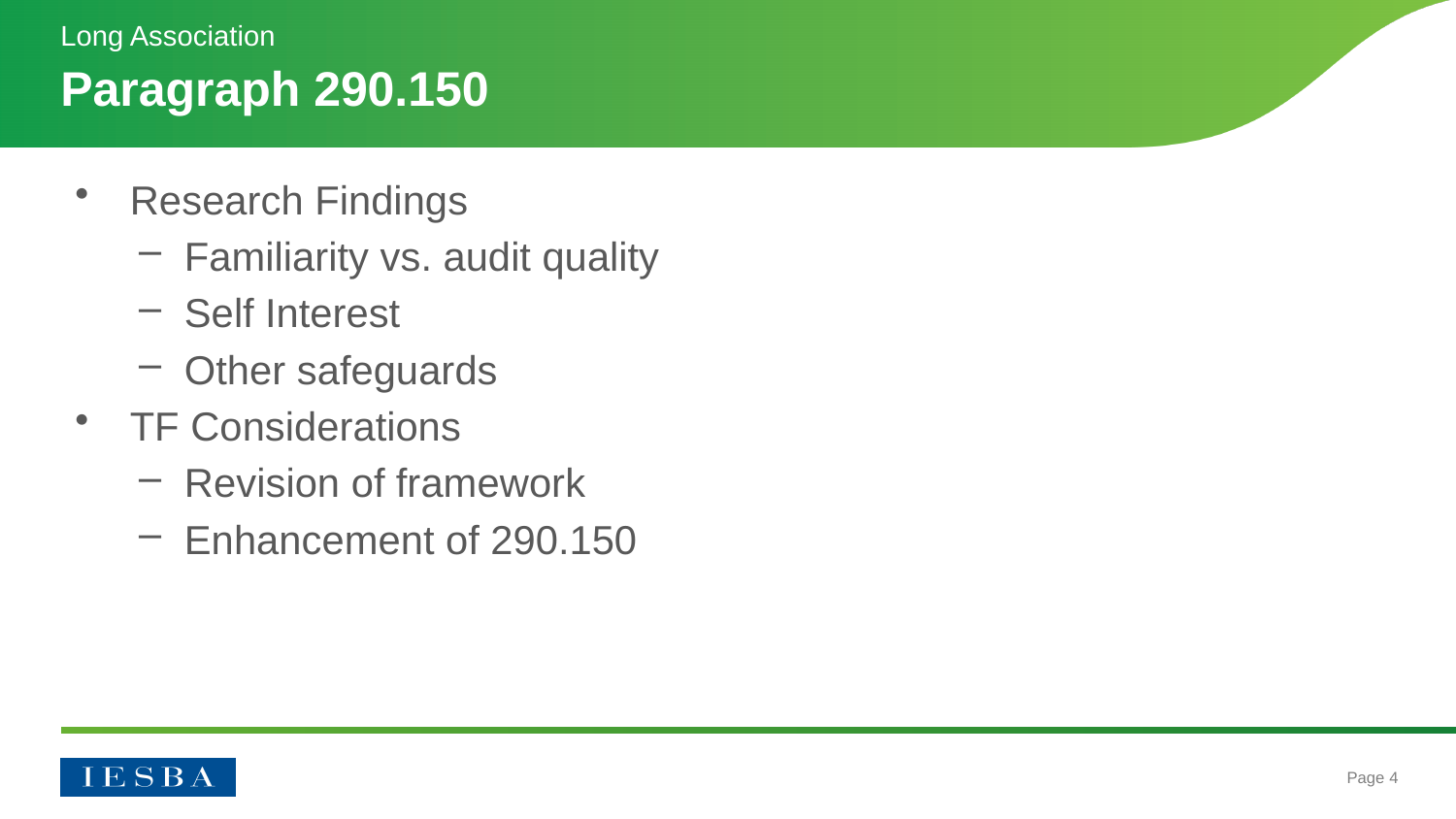

Long Association
# Paragraph 290.150
Research Findings
Familiarity vs. audit quality
Self Interest
Other safeguards
TF Considerations
Revision of framework
Enhancement of 290.150